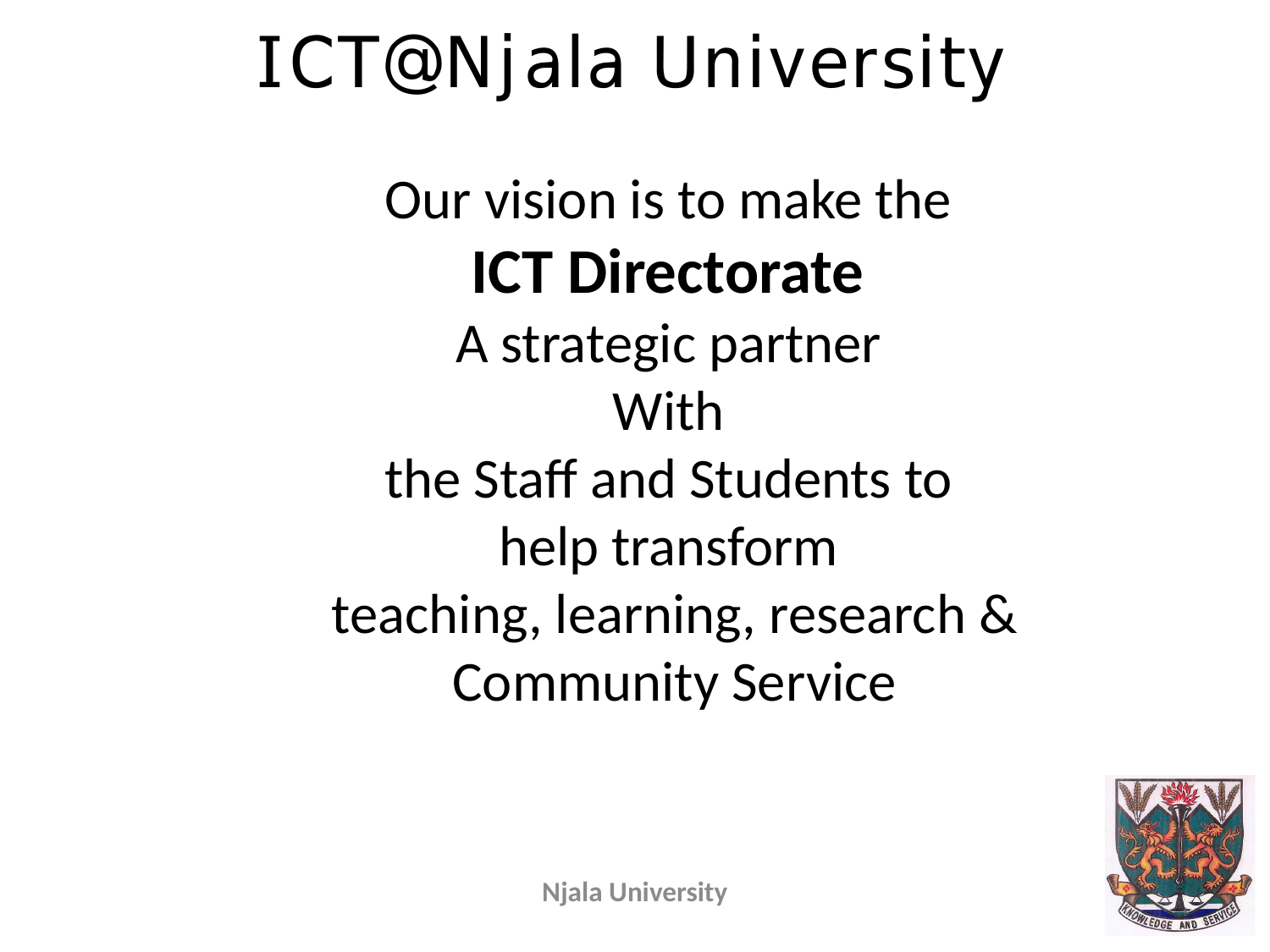

# ICT@Njala University
Our vision is to make the
ICT Directorate
A strategic partner
With
the Staff and Students to
help transform
teaching, learning, research &
Community Service
Njala University